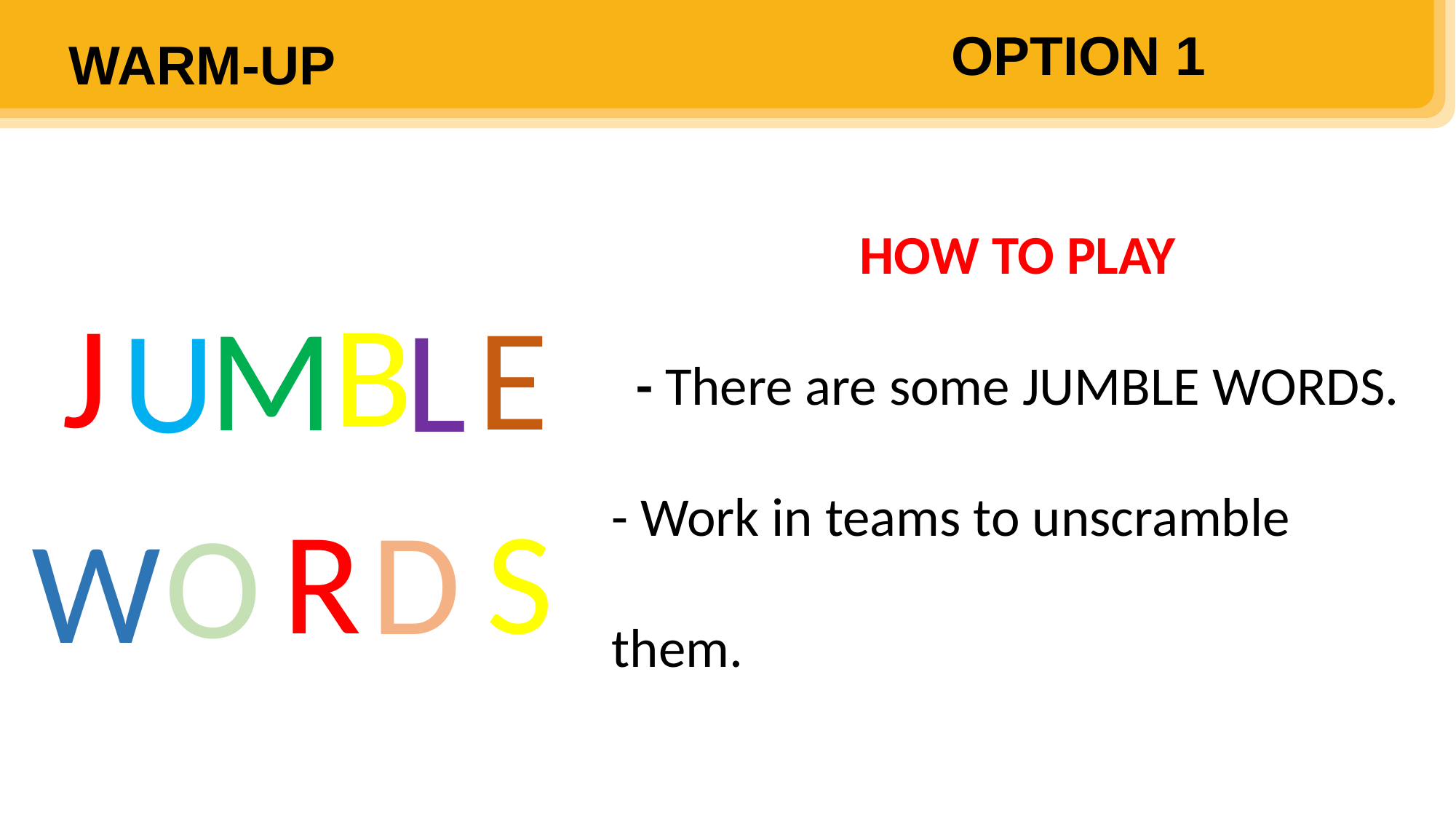

OPTION 1
WARM-UP
HOW TO PLAY
- There are some JUMBLE WORDS.
- Work in teams to unscramble them.

B
J
E
M
L
U
S
R
D
O
W